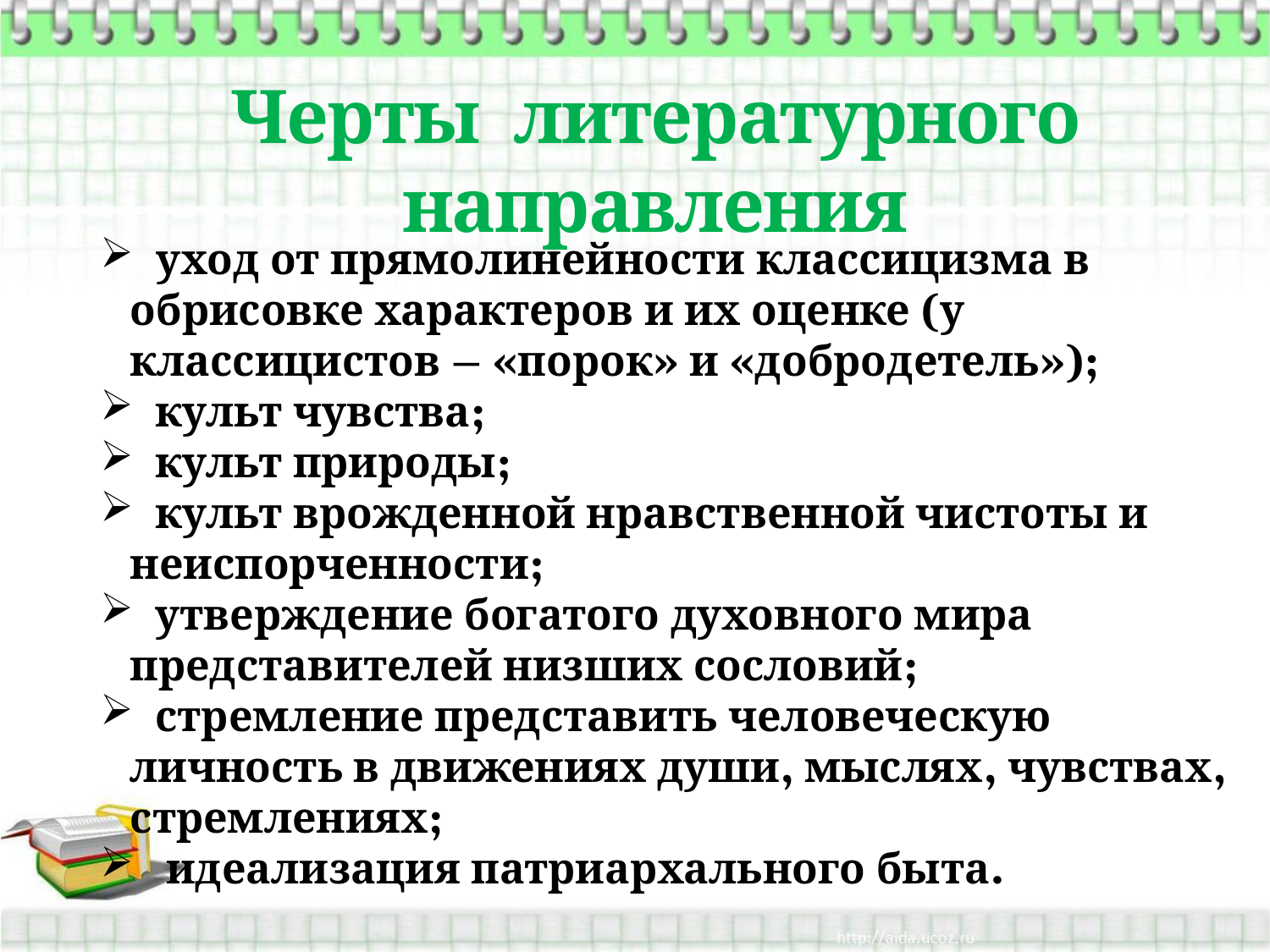

# Черты  литературного направления
  уход от прямолинейности классицизма в обрисовке характеров и их оценке (у классицистов – «порок» и «добродетель»);
  культ чувства;
  культ природы;
  культ врожденной нравственной чистоты и неиспорченности;
  утверждение богатого духовного мира представителей низших сословий;
  стремление представить человеческую личность в движениях души, мыслях, чувствах, стремлениях;
   идеализация патриархального быта.